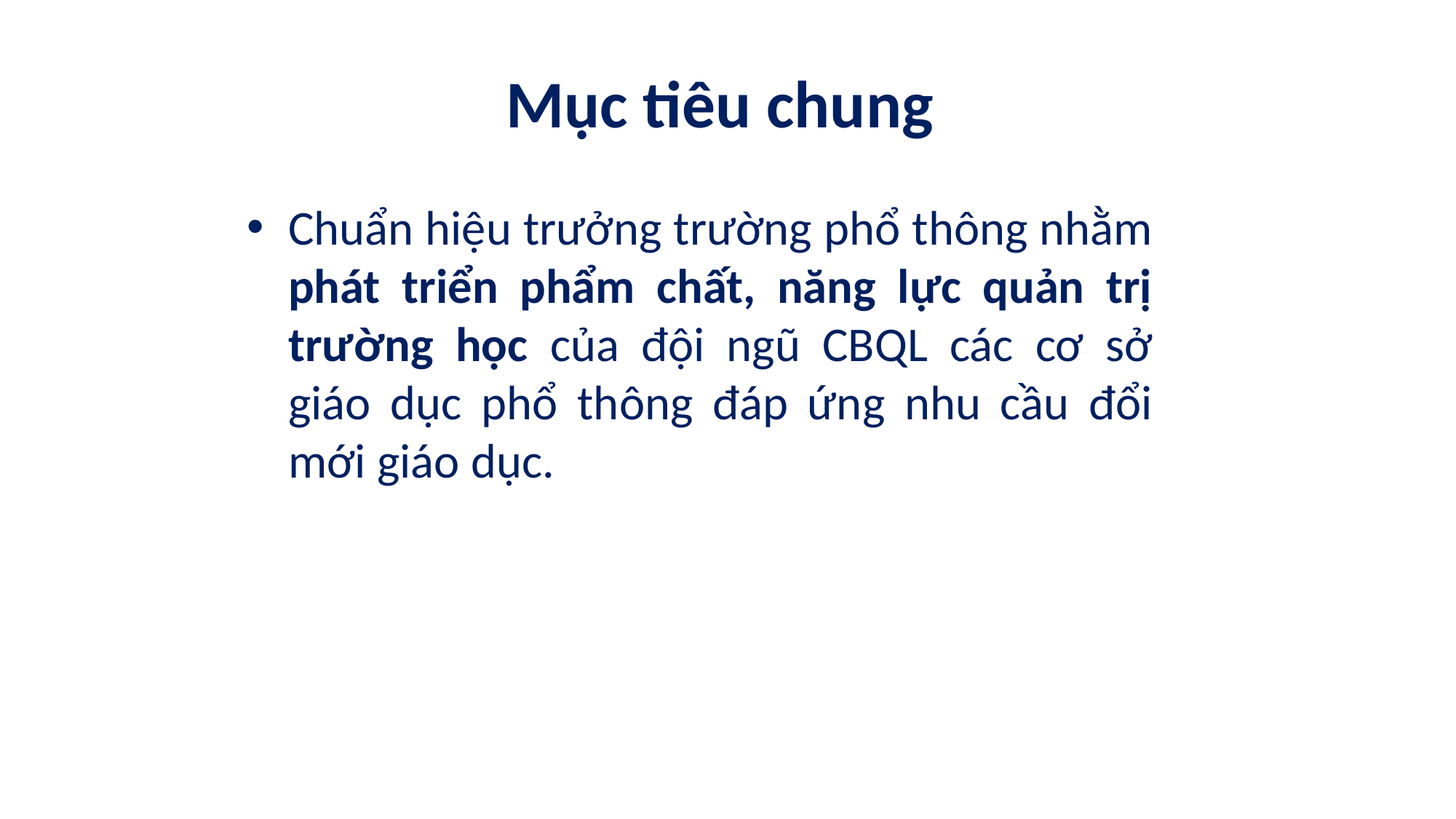

# Mục tiêu chung
Chuẩn hiệu trưởng trường phổ thông nhằm phát triển phẩm chất, năng lực quản trị trường học của đội ngũ CBQL các cơ sở giáo dục phổ thông đáp ứng nhu cầu đổi mới giáo dục.